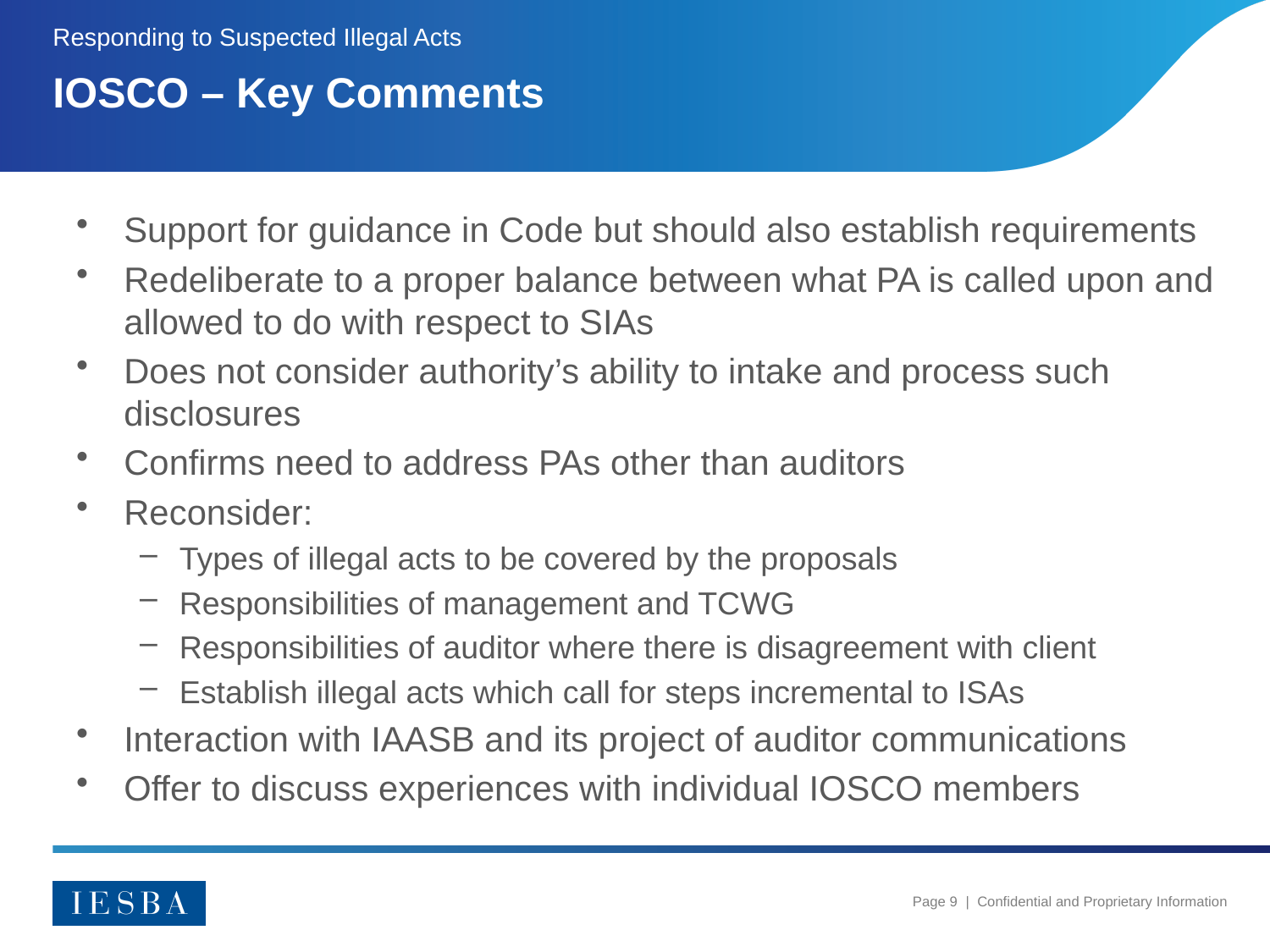

Responding to Suspected Illegal Acts

# IOSCO – Key Comments
Support for guidance in Code but should also establish requirements
Redeliberate to a proper balance between what PA is called upon and allowed to do with respect to SIAs
Does not consider authority’s ability to intake and process such disclosures
Confirms need to address PAs other than auditors
Reconsider:
Types of illegal acts to be covered by the proposals
Responsibilities of management and TCWG
Responsibilities of auditor where there is disagreement with client
Establish illegal acts which call for steps incremental to ISAs
Interaction with IAASB and its project of auditor communications
Offer to discuss experiences with individual IOSCO members